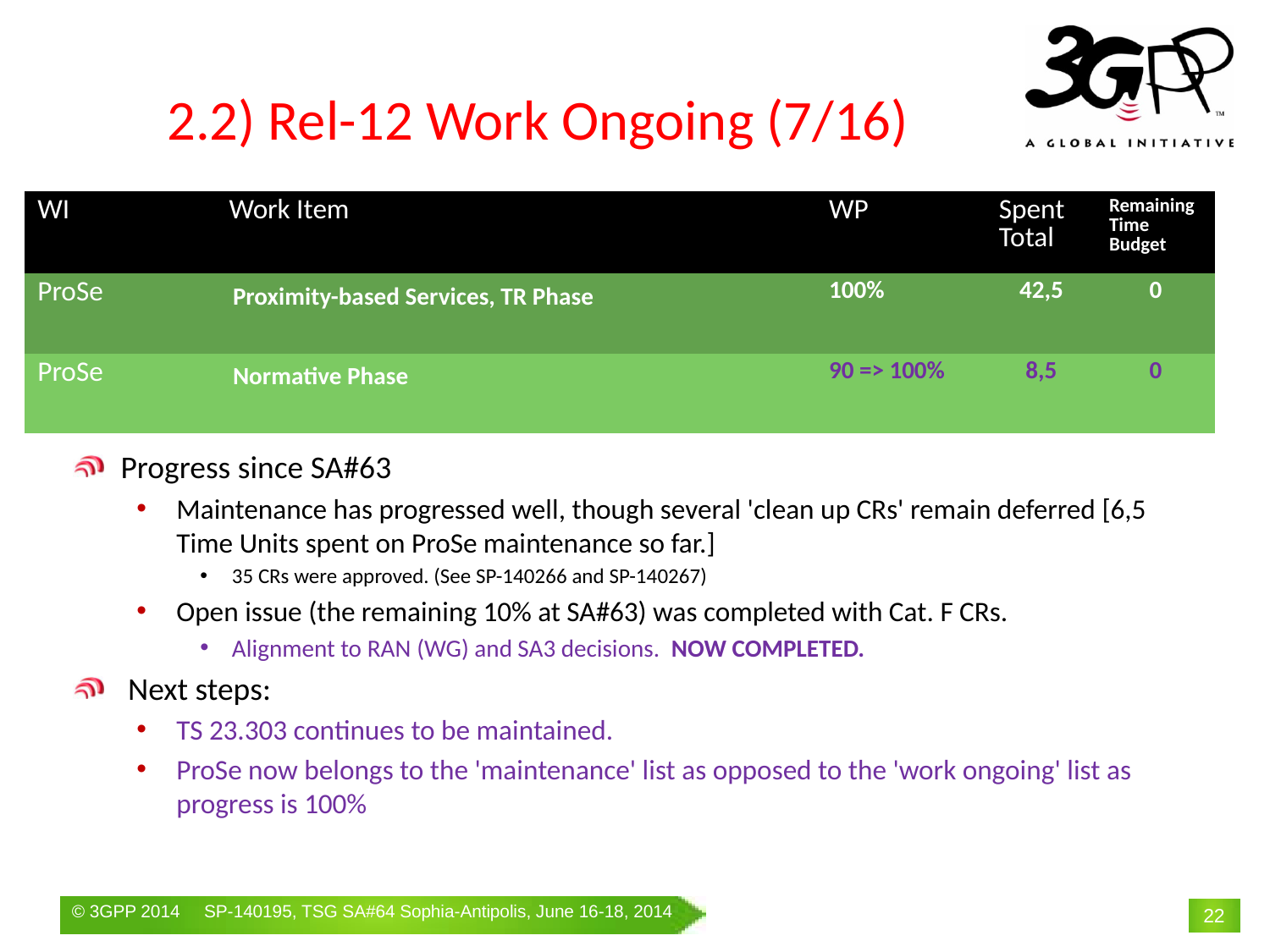

# 2.2) Rel-12 Work Ongoing (7/16)
| WI | Work Item | WP | Spent Total | Remaining Time Budget |
| --- | --- | --- | --- | --- |
| ProSe | Proximity-based Services, TR Phase | 100% | 42,5 | 0 |
| ProSe | Normative Phase | 90 => 100% | 8,5 | 0 |
Progress since SA#63
Maintenance has progressed well, though several 'clean up CRs' remain deferred [6,5 Time Units spent on ProSe maintenance so far.]
35 CRs were approved. (See SP-140266 and SP-140267)
Open issue (the remaining 10% at SA#63) was completed with Cat. F CRs.
Alignment to RAN (WG) and SA3 decisions.  NOW COMPLETED.
 Next steps:
TS 23.303 continues to be maintained.
ProSe now belongs to the 'maintenance' list as opposed to the 'work ongoing' list as progress is 100%